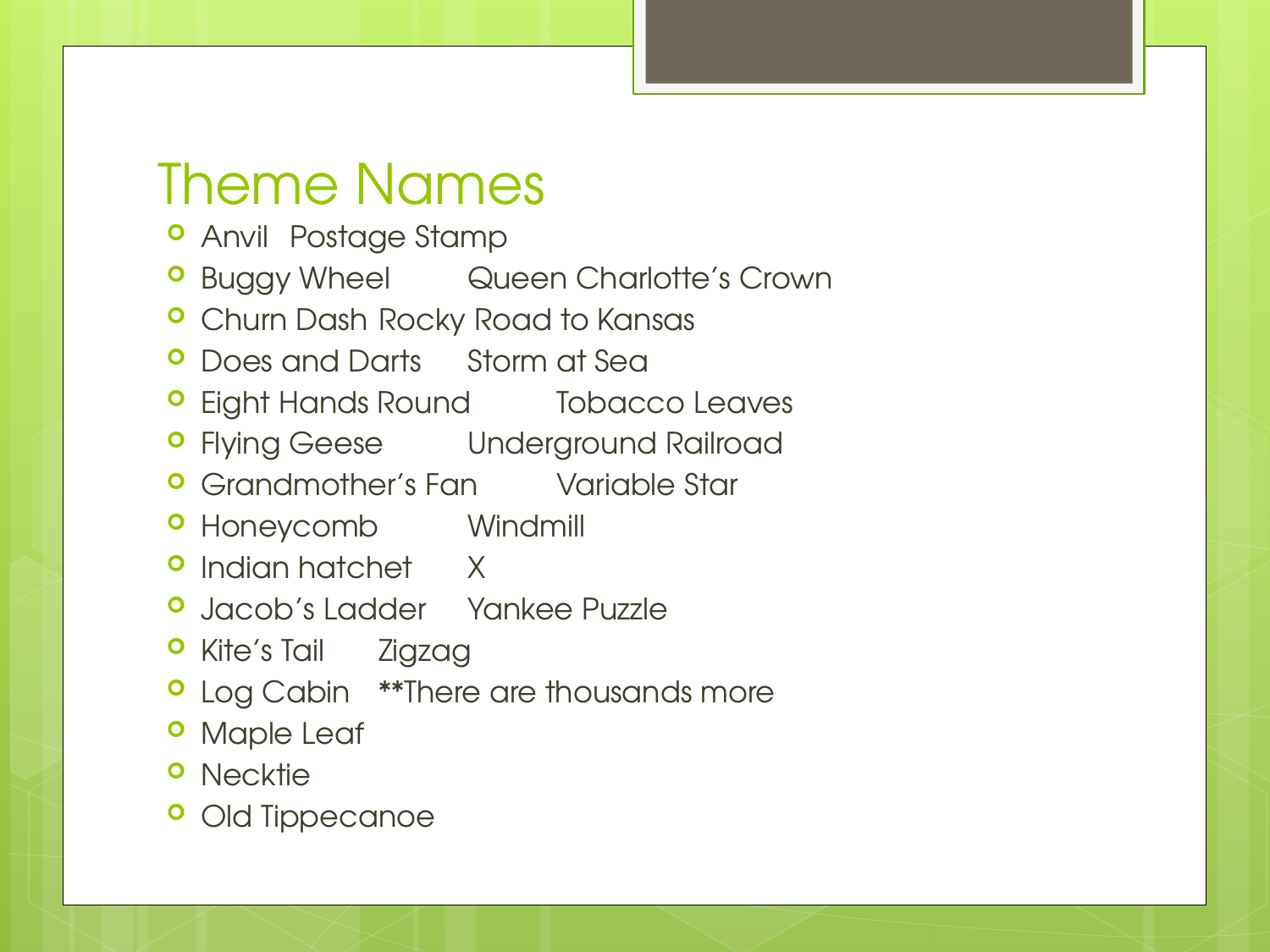

# Theme Names
Anvil				Postage Stamp
Buggy Wheel		Queen Charlotte’s Crown
Churn Dash			Rocky Road to Kansas
Does and Darts		Storm at Sea
Eight Hands Round		Tobacco Leaves
Flying Geese		Underground Railroad
Grandmother’s Fan		Variable Star
Honeycomb			Windmill
Indian hatchet		X
Jacob’s Ladder		Yankee Puzzle
Kite’s Tail			Zigzag
Log Cabin			**There are thousands more
Maple Leaf
Necktie
Old Tippecanoe